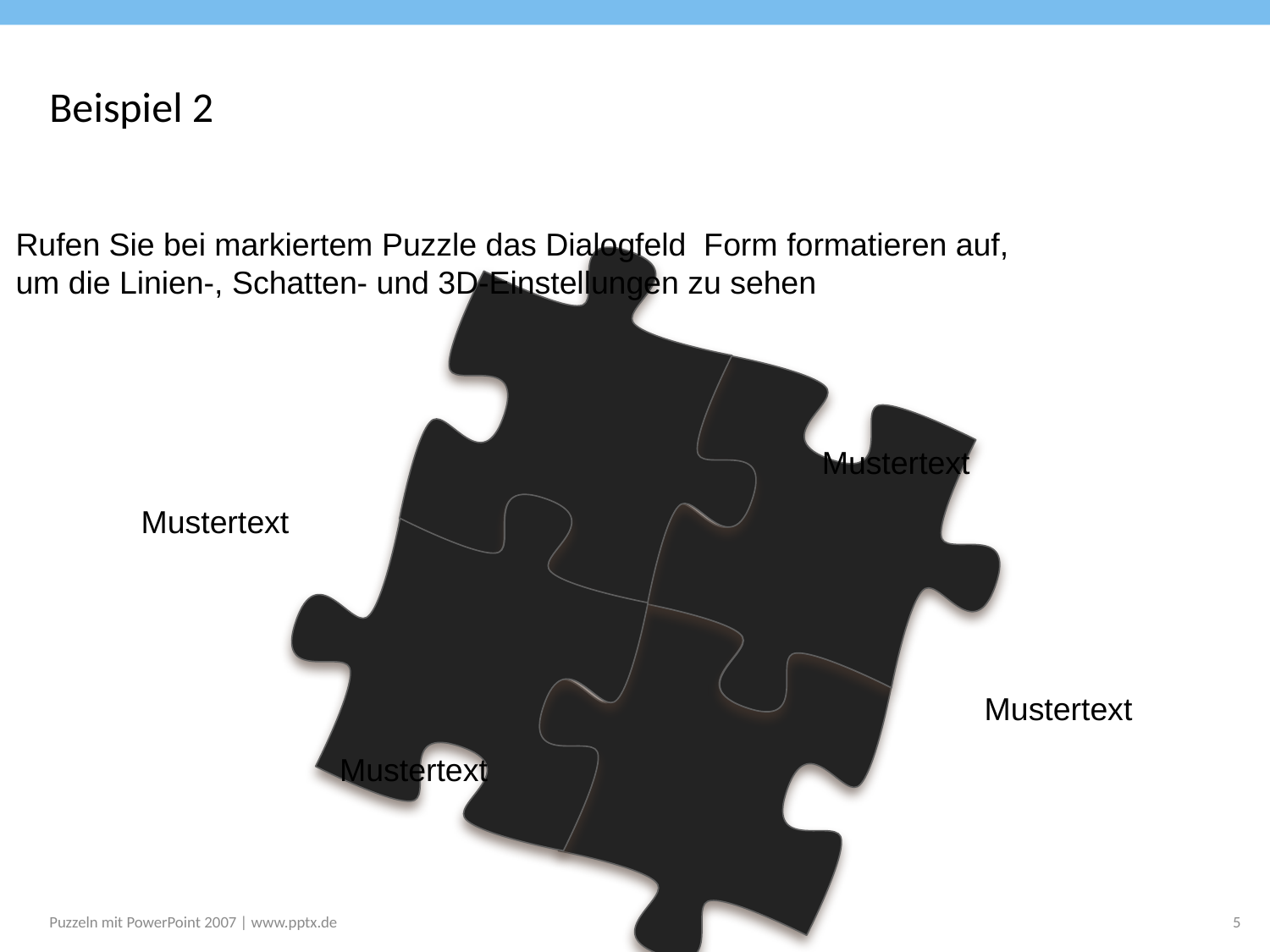

# Beispiel 2
Rufen Sie bei markiertem Puzzle das Dialogfeld  Form formatieren auf,
um die Linien-, Schatten- und 3D-Einstellungen zu sehen

Mustertext
Mustertext
Mustertext
Mustertext
Puzzeln mit PowerPoint 2007 | www.pptx.de
5